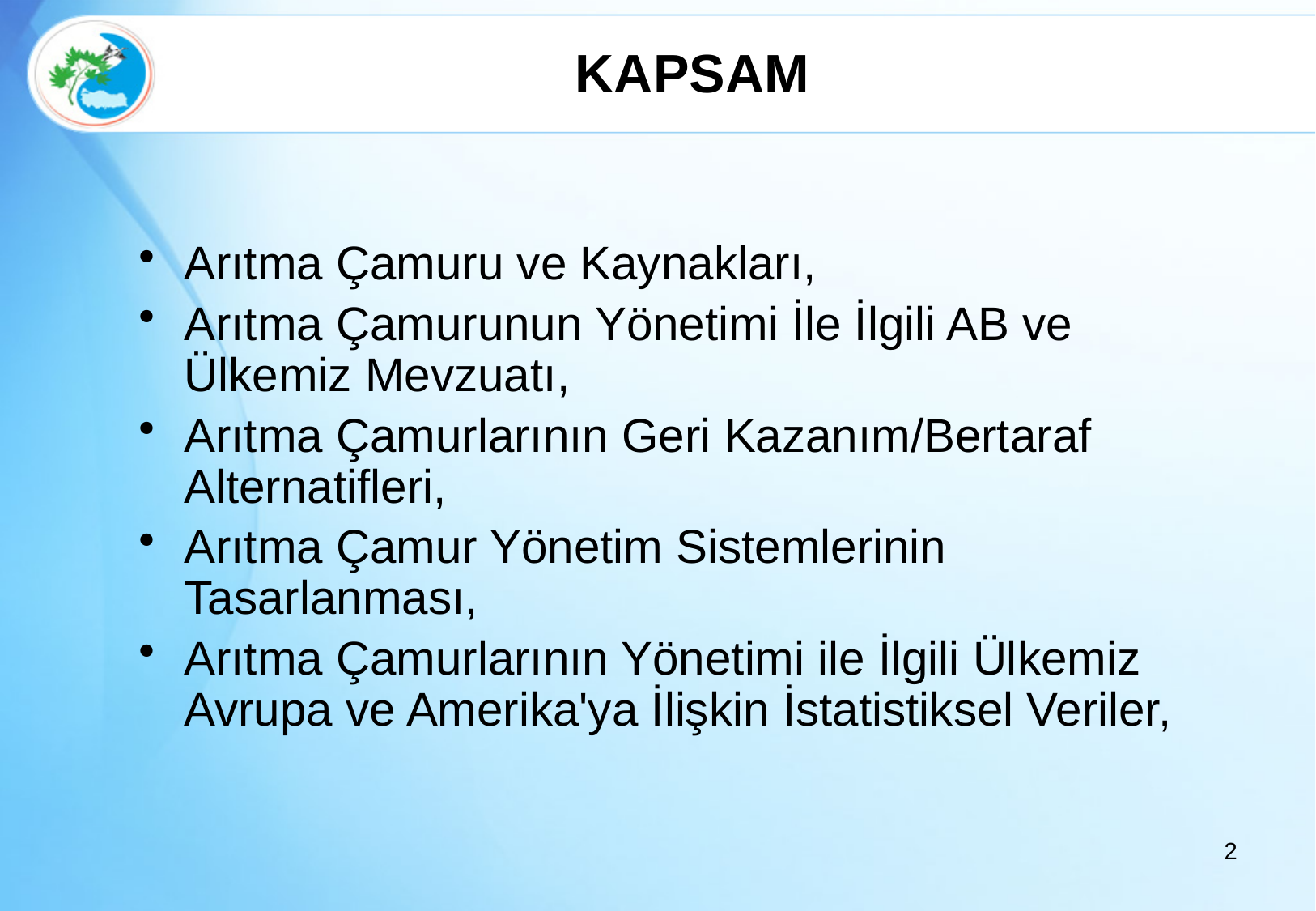

# KAPSAM

Arıtma Çamuru ve Kaynakları,
Arıtma Çamurunun Yönetimi İle İlgili AB ve Ülkemiz Mevzuatı,
Arıtma Çamurlarının Geri Kazanım/Bertaraf Alternatifleri,
Arıtma Çamur Yönetim Sistemlerinin Tasarlanması,
Arıtma Çamurlarının Yönetimi ile İlgili Ülkemiz Avrupa ve Amerika'ya İlişkin İstatistiksel Veriler,

2